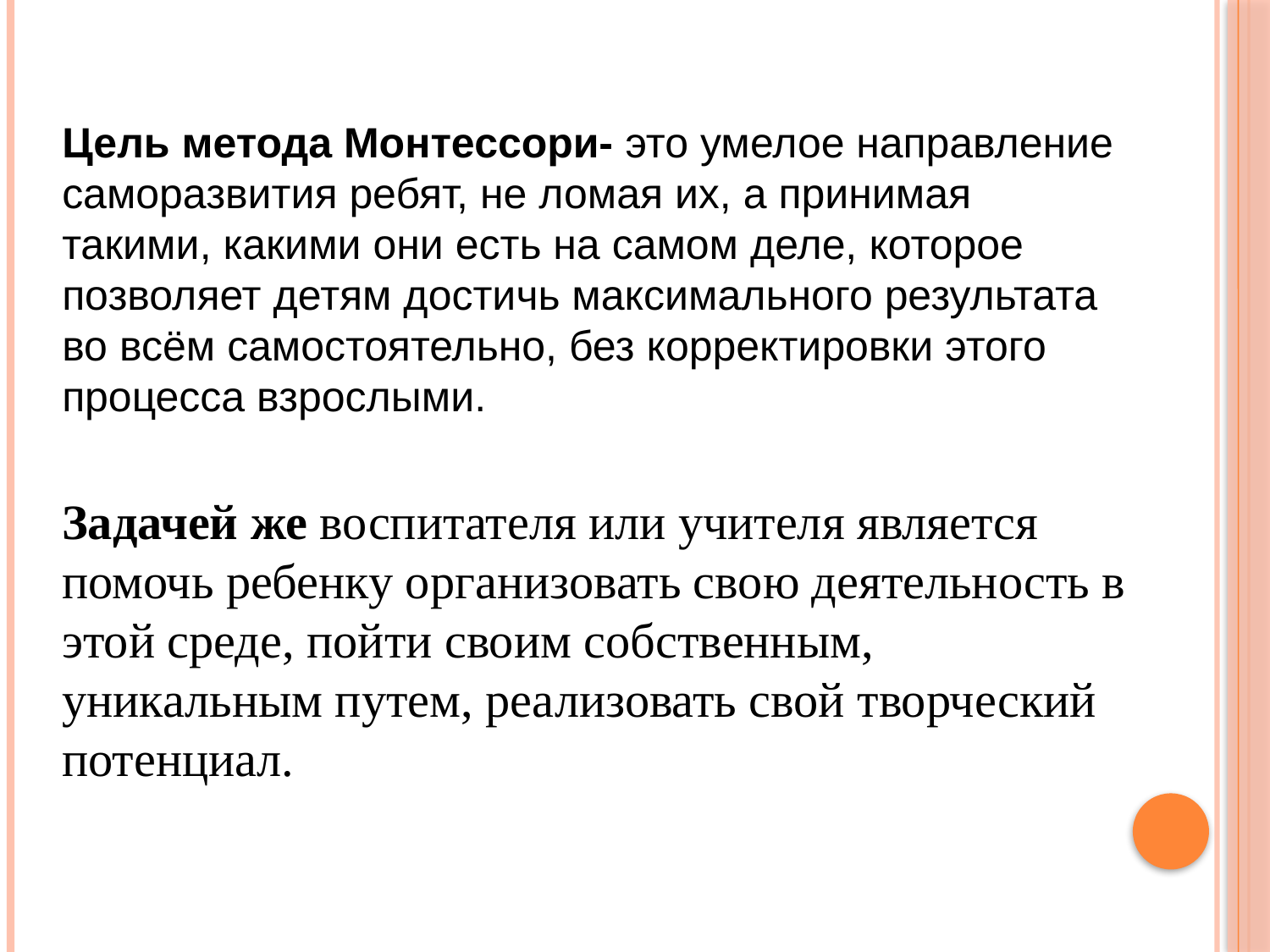

Задачей же воспитателя или учителя является помочь ребенку организовать свою деятельность в этой среде, пойти своим собственным, уникальным путем, реализовать свой творческий потенциал.
Цель метода Монтессори- это умелое направление саморазвития ребят, не ломая их, а принимая такими, какими они есть на самом деле, которое позволяет детям достичь максимального результата во всём самостоятельно, без корректировки этого процесса взрослыми.